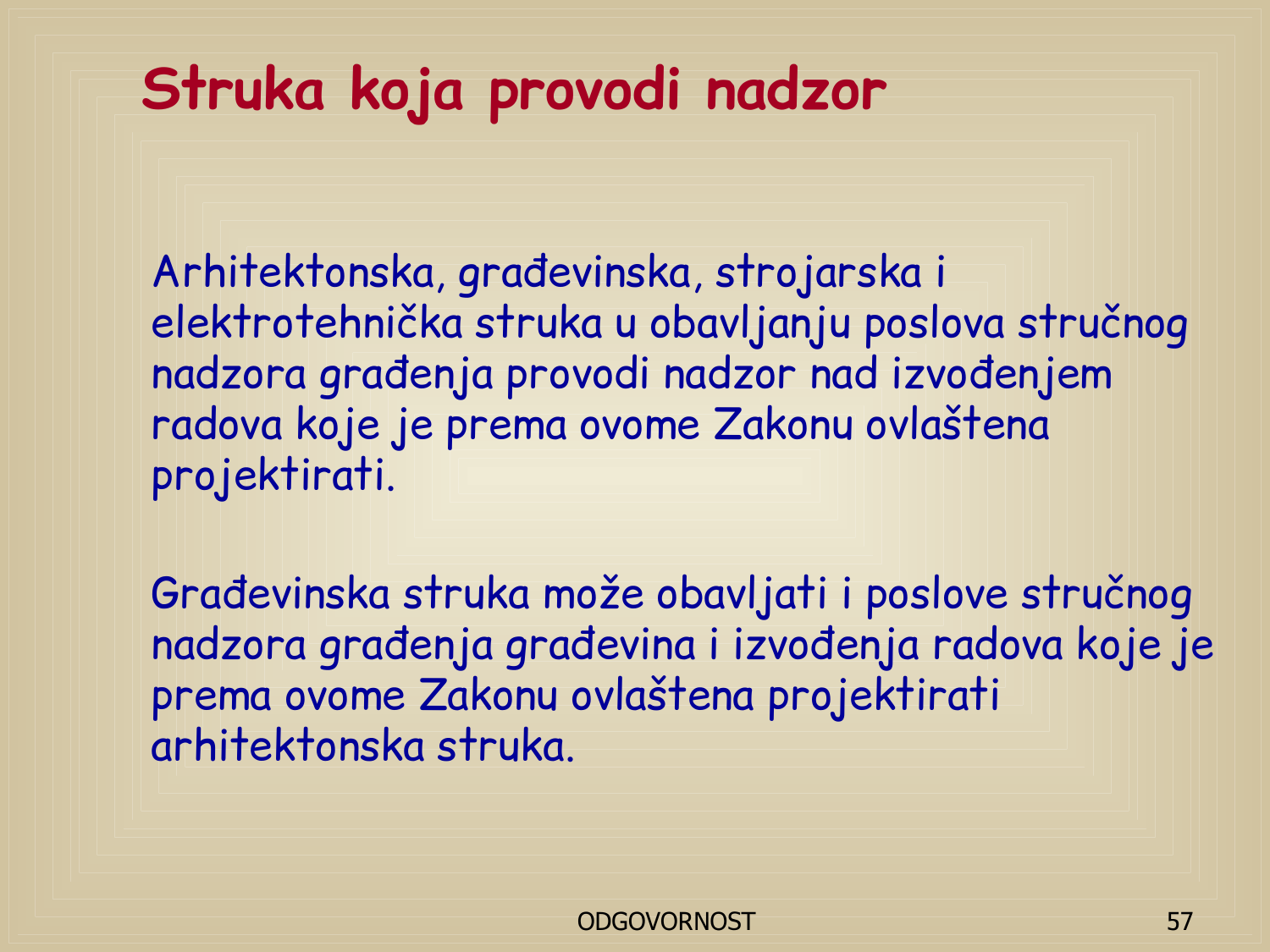

# Struka koja provodi nadzor
Arhitektonska, građevinska, strojarska i elektrotehnička struka u obavljanju poslova stručnog nadzora građenja provodi nadzor nad izvođenjem radova koje je prema ovome Zakonu ovlaštena projektirati.

Građevinska struka može obavljati i poslove stručnog nadzora građenja građevina i izvođenja radova koje je prema ovome Zakonu ovlaštena projektirati arhitektonska struka.

ODGOVORNOST
57